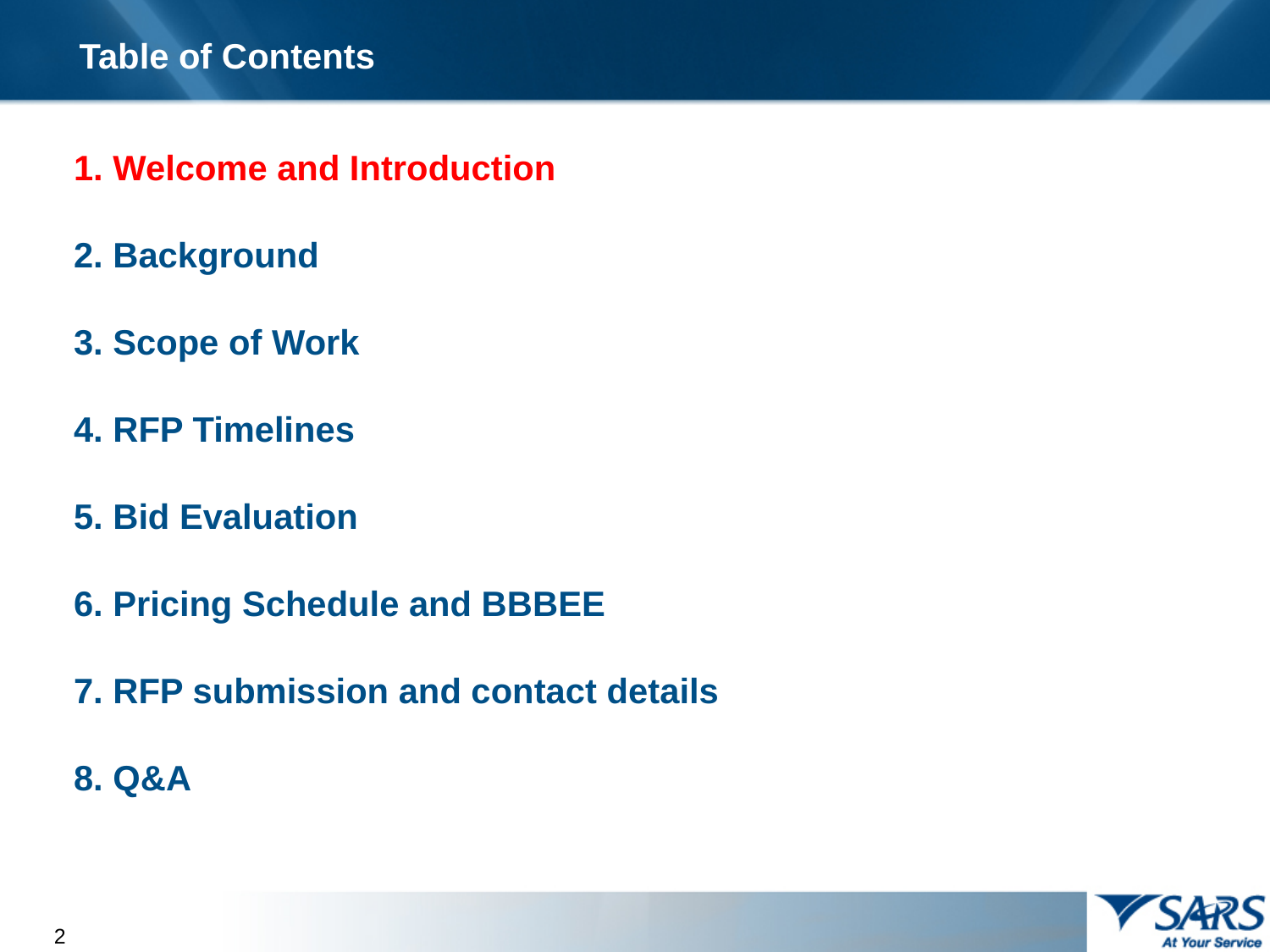

# Table of Contents
1. Welcome and Introduction
2. Background
3. Scope of Work
4. RFP Timelines
5. Bid Evaluation
6. Pricing Schedule and BBBEE
7. RFP submission and contact details
8. Q&A

2